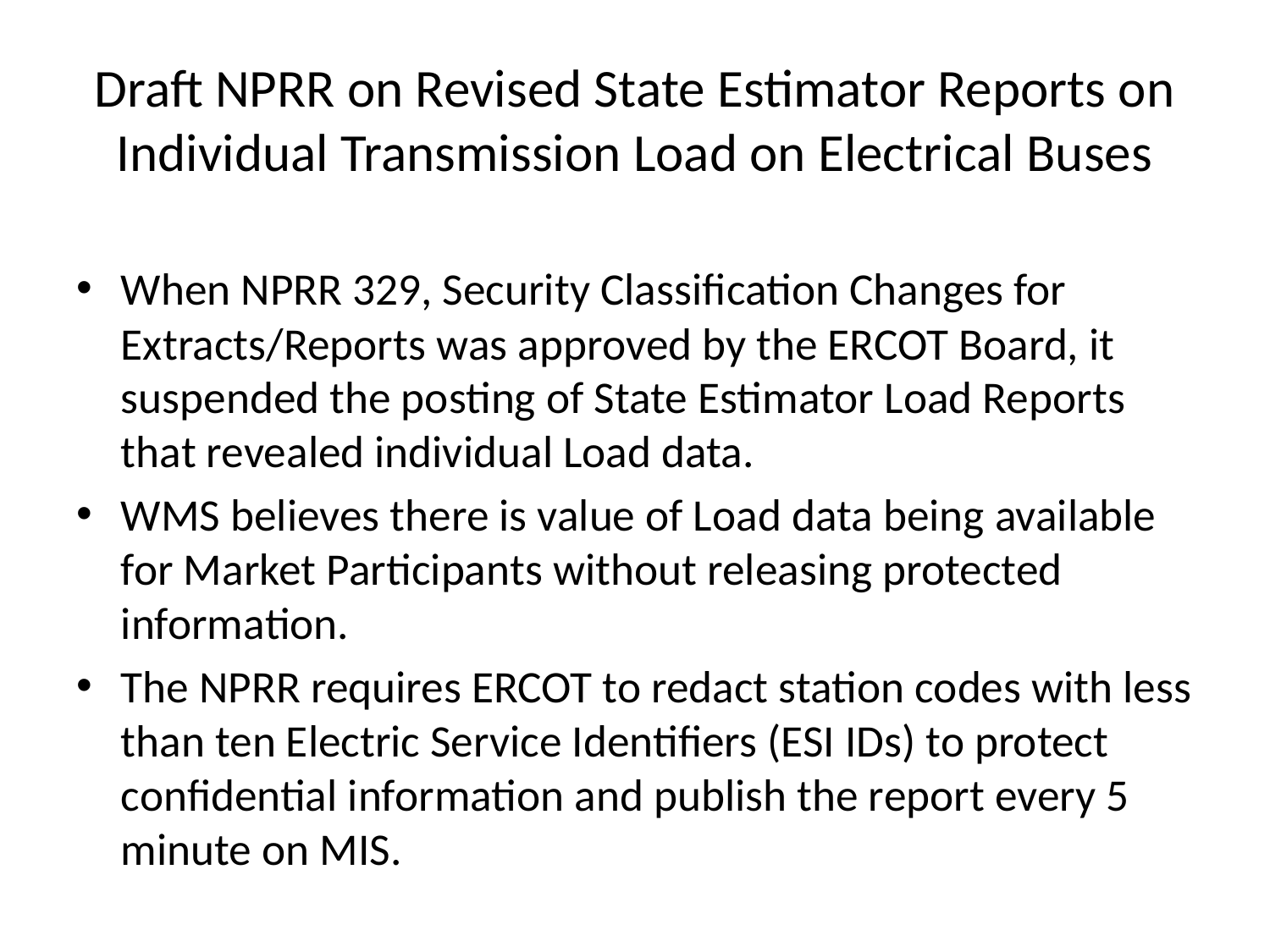

# Draft NPRR on Revised State Estimator Reports on Individual Transmission Load on Electrical Buses
When NPRR 329, Security Classification Changes for Extracts/Reports was approved by the ERCOT Board, it suspended the posting of State Estimator Load Reports that revealed individual Load data.
WMS believes there is value of Load data being available for Market Participants without releasing protected information.
The NPRR requires ERCOT to redact station codes with less than ten Electric Service Identifiers (ESI IDs) to protect confidential information and publish the report every 5 minute on MIS.